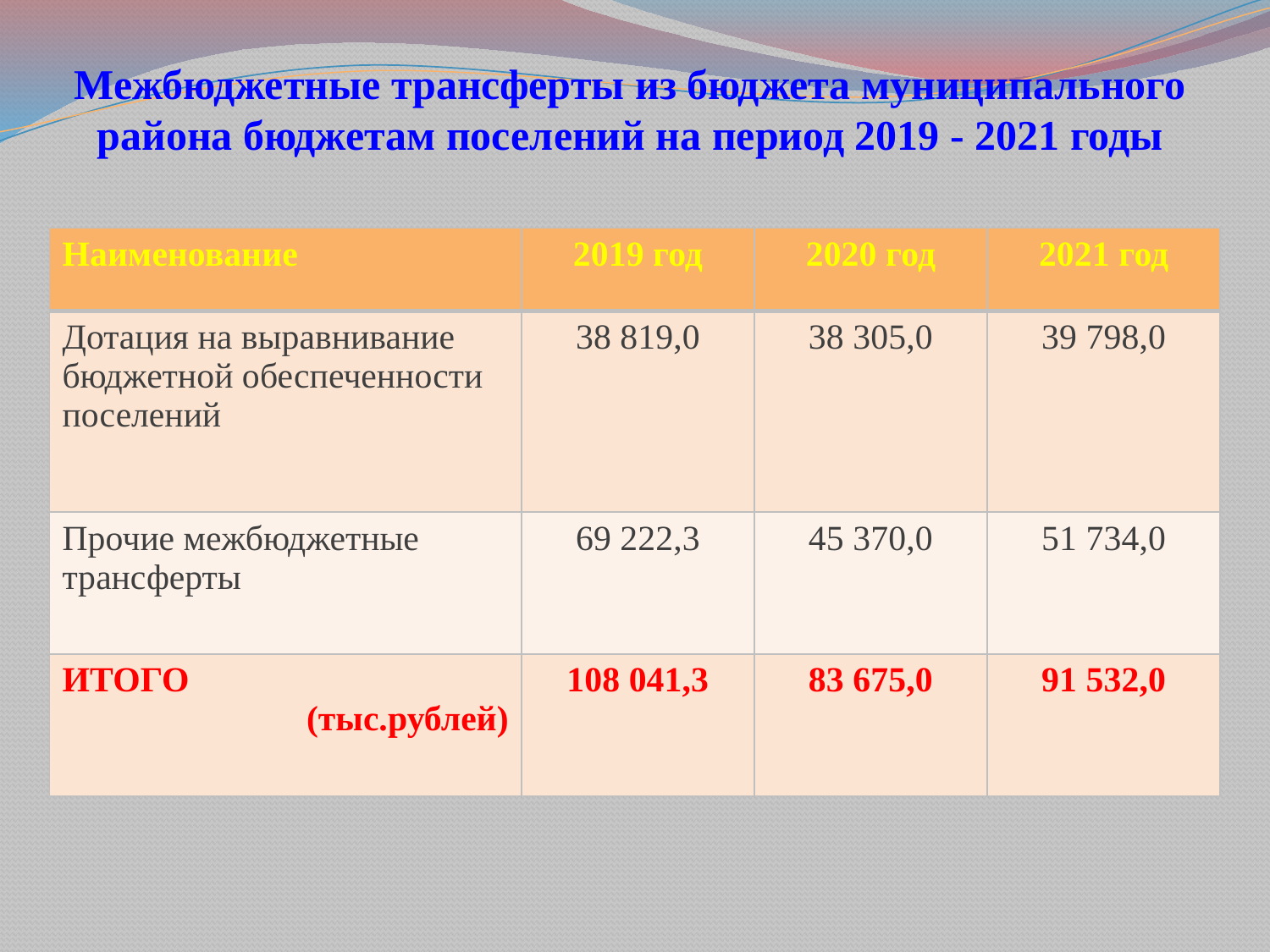

# Межбюджетные трансферты из бюджета муниципального района бюджетам поселений на период 2019 - 2021 годы
| Наименование | 2019 год | 2020 год | 2021 год |
| --- | --- | --- | --- |
| Дотация на выравнивание бюджетной обеспеченности поселений | 38 819,0 | 38 305,0 | 39 798,0 |
| Прочие межбюджетные трансферты | 69 222,3 | 45 370,0 | 51 734,0 |
| ИТОГО (тыс.рублей) | 108 041,3 | 83 675,0 | 91 532,0 |